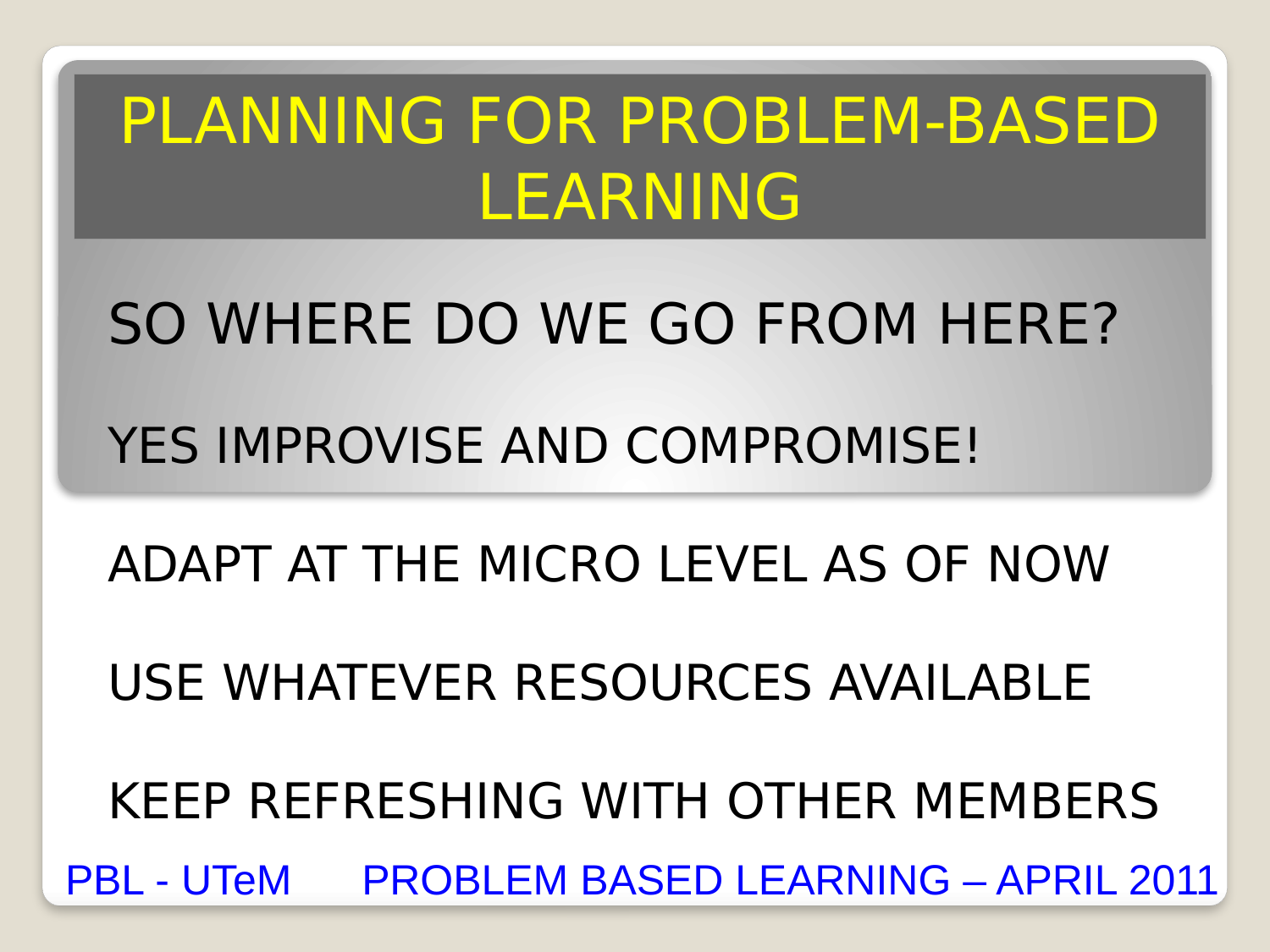

PLANNING FOR PROBLEM-BASED LEARNING
SO WHERE DO WE GO FROM HERE?

YES IMPROVISE AND COMPROMISE!

ADAPT AT THE MICRO LEVEL AS OF NOW

USE WHATEVER RESOURCES AVAILABLE

KEEP REFRESHING WITH OTHER MEMBERS

PBL - UTeM
PROBLEM BASED LEARNING – APRIL 2011